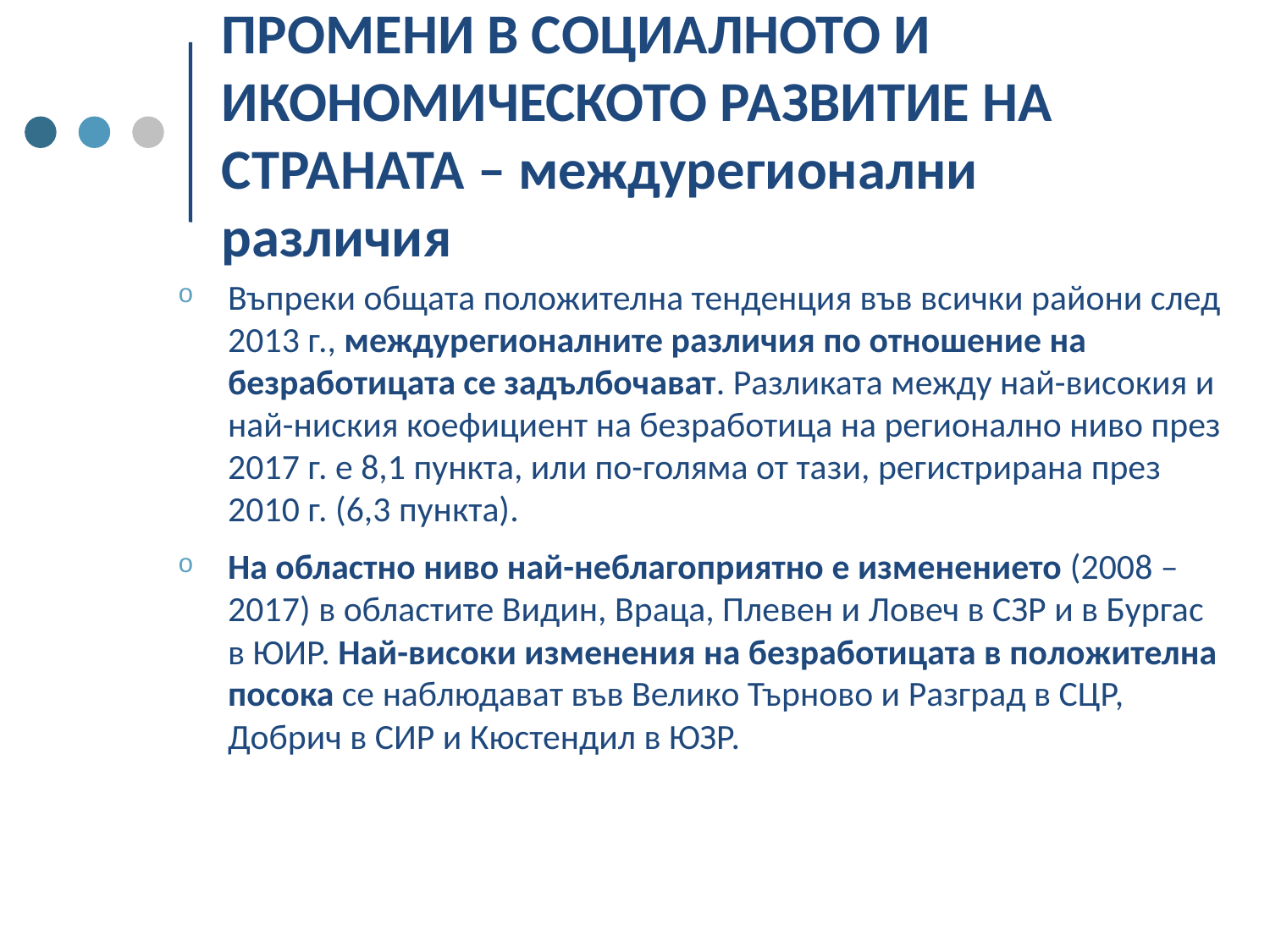

# ПРОМЕНИ В СОЦИАЛНОТО И ИКОНОМИЧЕСКОТО РАЗВИТИЕ НА СТРАНАТА – междурегионални различия
Въпреки общата положителна тенденция във всички райони след 2013 г., междурегионалните различия по отношение на безработицата се задълбочават. Разликата между най-високия и най-ниския коефициент на безработица на регионално ниво през 2017 г. е 8,1 пункта, или по-голяма от тази, регистрирана през 2010 г. (6,3 пункта).
На областно ниво най-неблагоприятно е изменението (2008 – 2017) в областите Видин, Враца, Плевен и Ловеч в СЗР и в Бургас в ЮИР. Най-високи изменения на безработицата в положителна посока се наблюдават във Велико Търново и Разград в СЦР, Добрич в СИР и Кюстендил в ЮЗР.